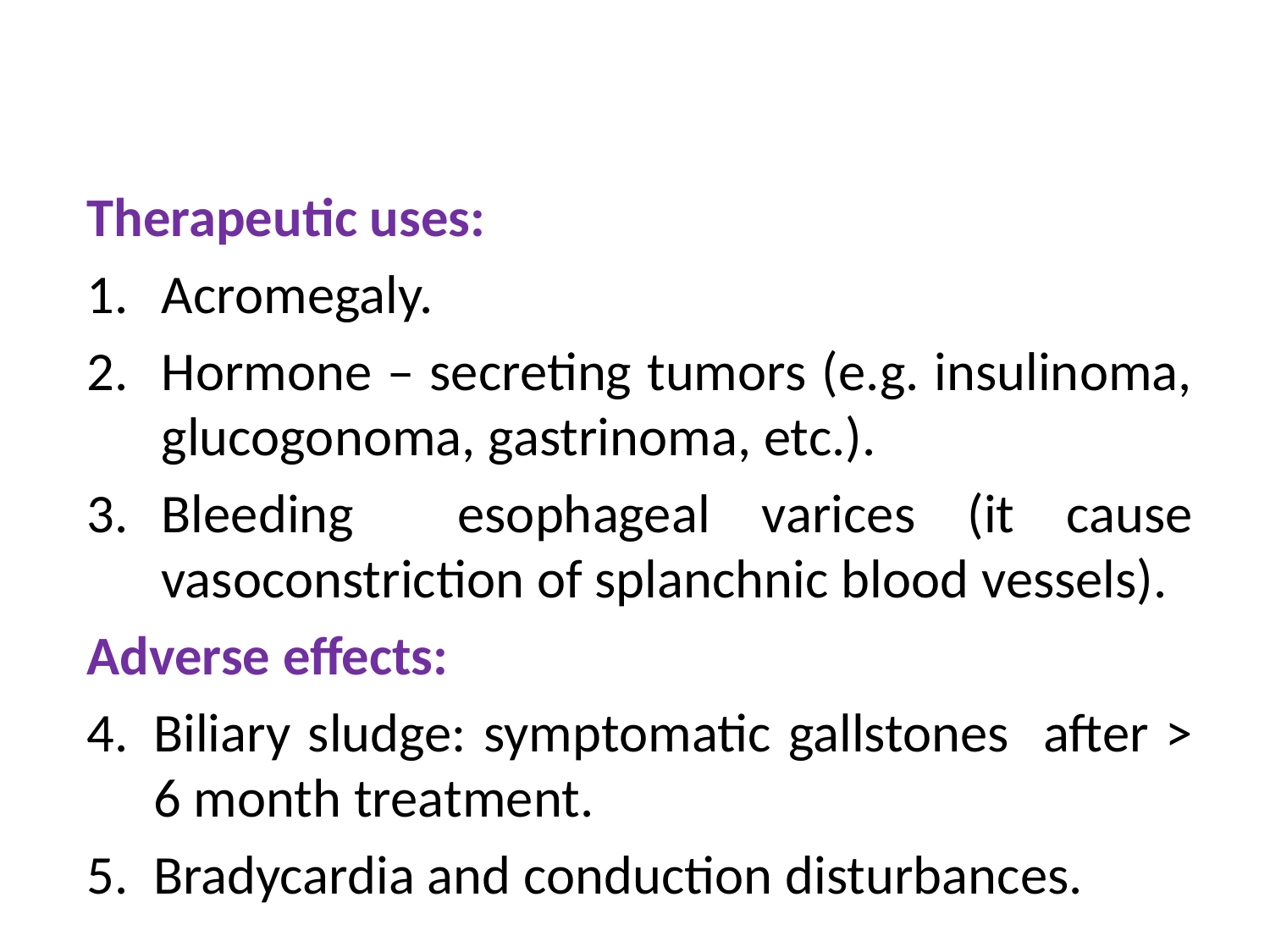

Therapeutic uses:
Acromegaly.
Hormone – secreting tumors (e.g. insulinoma, glucogonoma, gastrinoma, etc.).
Bleeding  esophageal varices (it cause vasoconstriction of splanchnic blood vessels).
Adverse effects:
Biliary sludge: symptomatic gallstones  after > 6 month treatment.
Bradycardia and conduction disturbances.